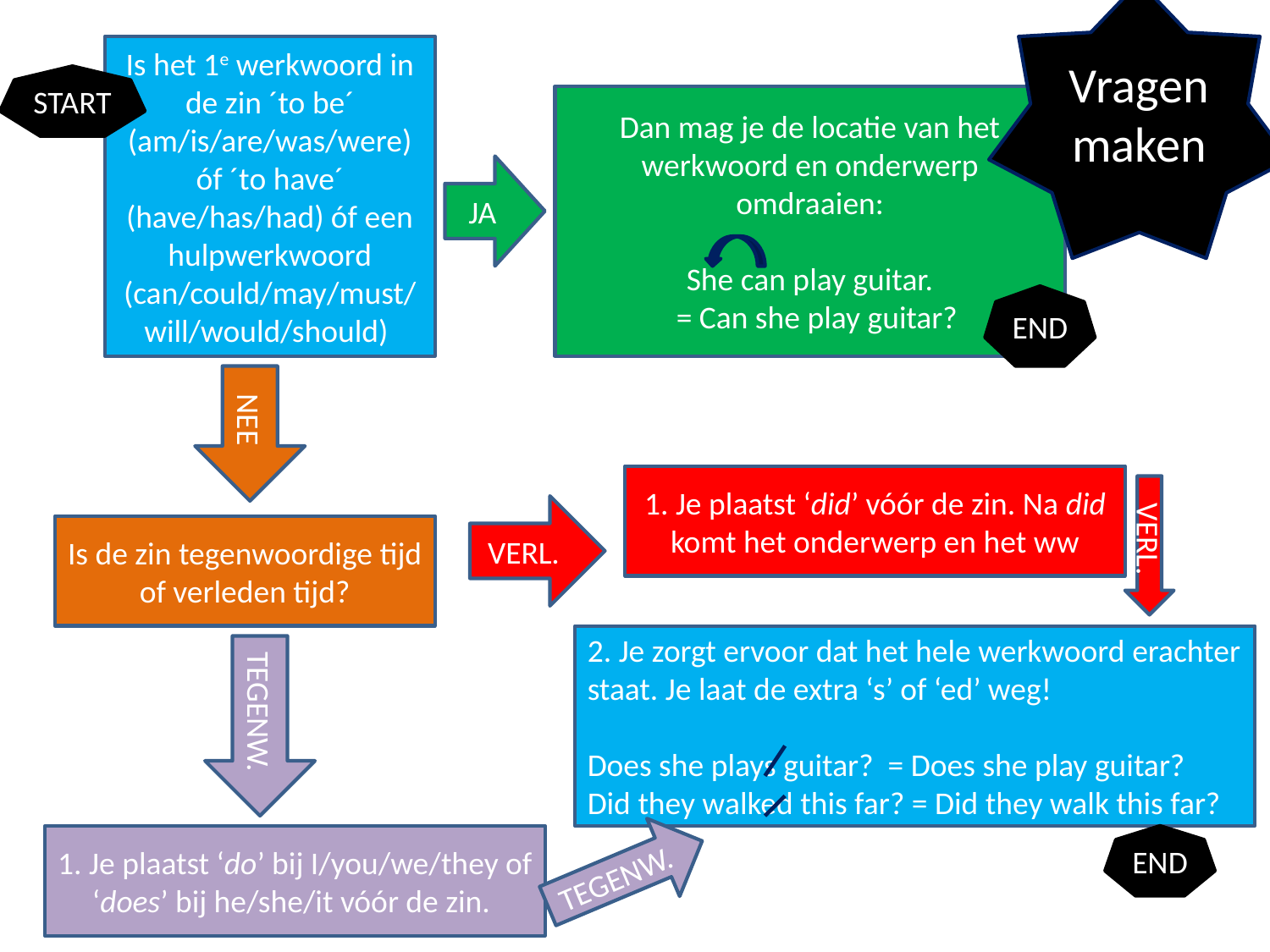

Vragen maken
Is het 1e werkwoord in de zin ´to be´ (am/is/are/was/were) óf ´to have´ (have/has/had) óf een hulpwerkwoord (can/could/may/must/will/would/should)
START
Dan mag je de locatie van het werkwoord en onderwerp omdraaien:

She can play guitar.
  = Can she play guitar?
JA

END
NEE
1. Je plaatst ‘did’ vóór de zin. Na did komt het onderwerp en het ww
VERL.
Is de zin tegenwoordige tijd of verleden tijd?
VERL.
2. Je zorgt ervoor dat het hele werkwoord erachter staat. Je laat de extra ‘s’ of ‘ed’ weg!

Does she plays guitar?  = Does she play guitar?
Did they walked this far? = Did they walk this far?
TEGENW.
1. Je plaatst ‘do’ bij I/you/we/they of ‘does’ bij he/she/it vóór de zin.
END
TEGENW.